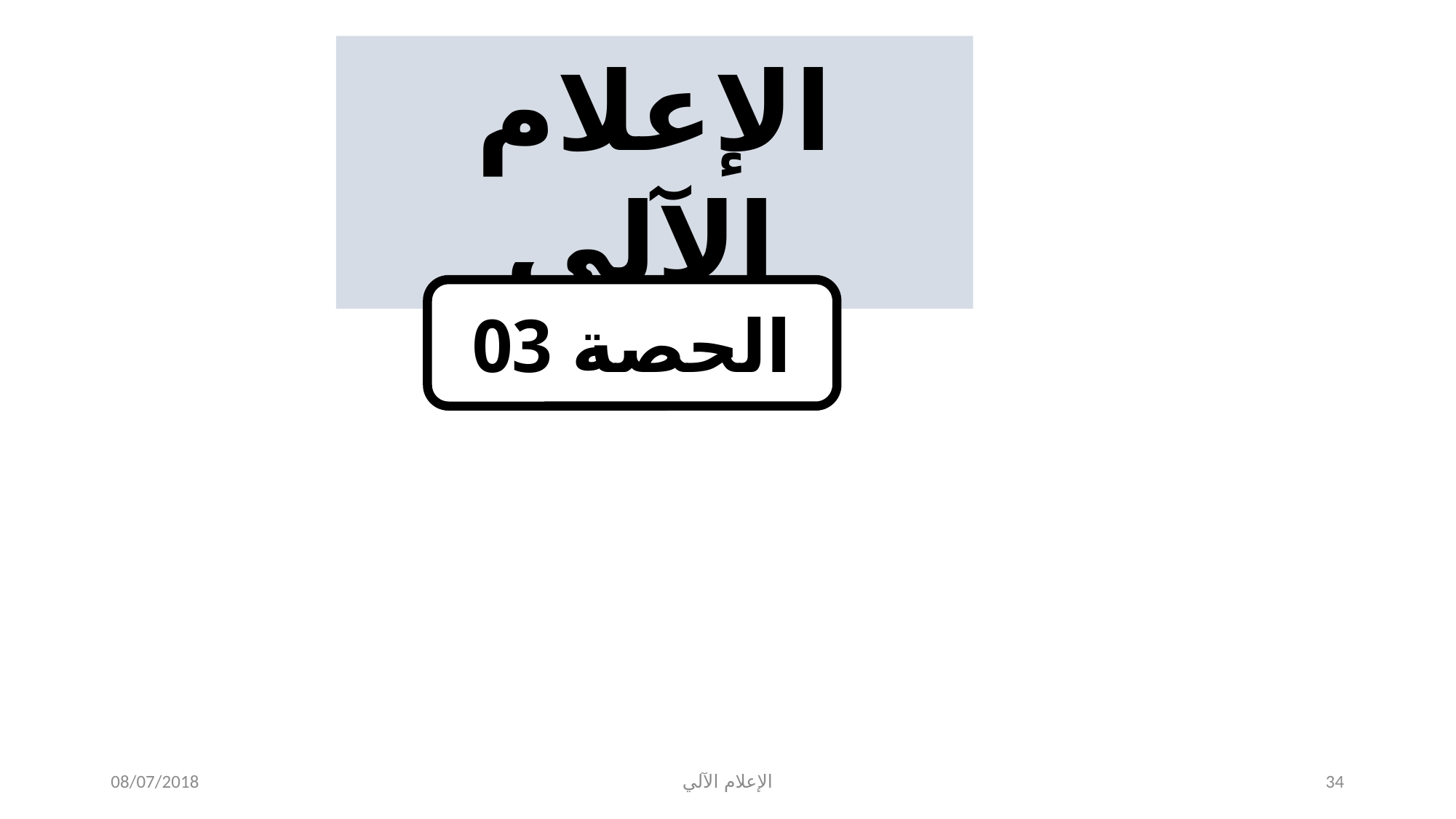

الإعلام الآلي
الحصة 03
08/07/2018
الإعلام الآلي
34